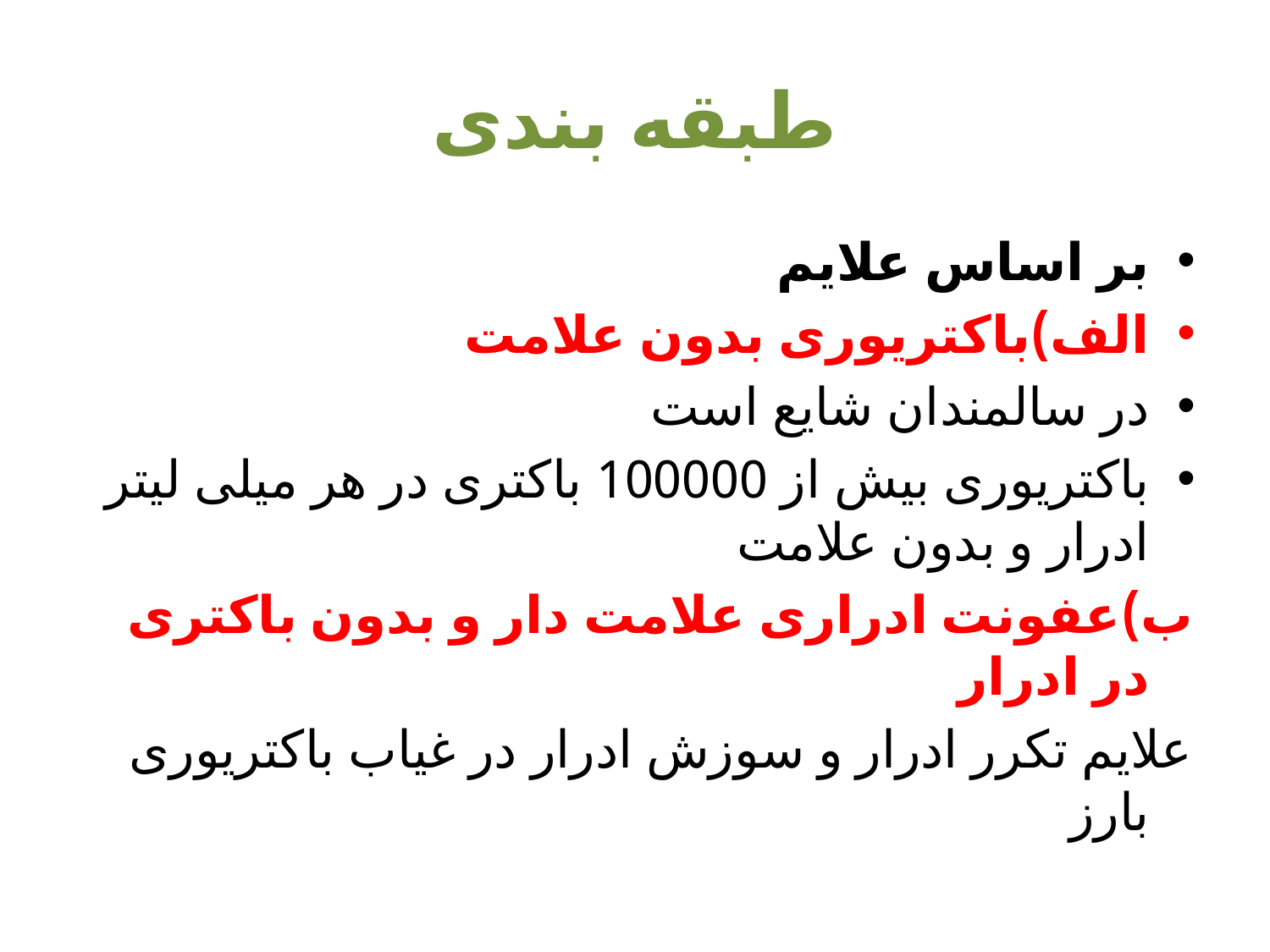

# طبقه بندی
بر اساس علایم
الف)باکتریوری بدون علامت
در سالمندان شایع است
باکتریوری بیش از 100000 باکتری در هر میلی لیتر ادرار و بدون علامت
ب)عفونت ادراری علامت دار و بدون باکتری در ادرار
علایم تکرر ادرار و سوزش ادرار در غیاب باکتریوری بارز